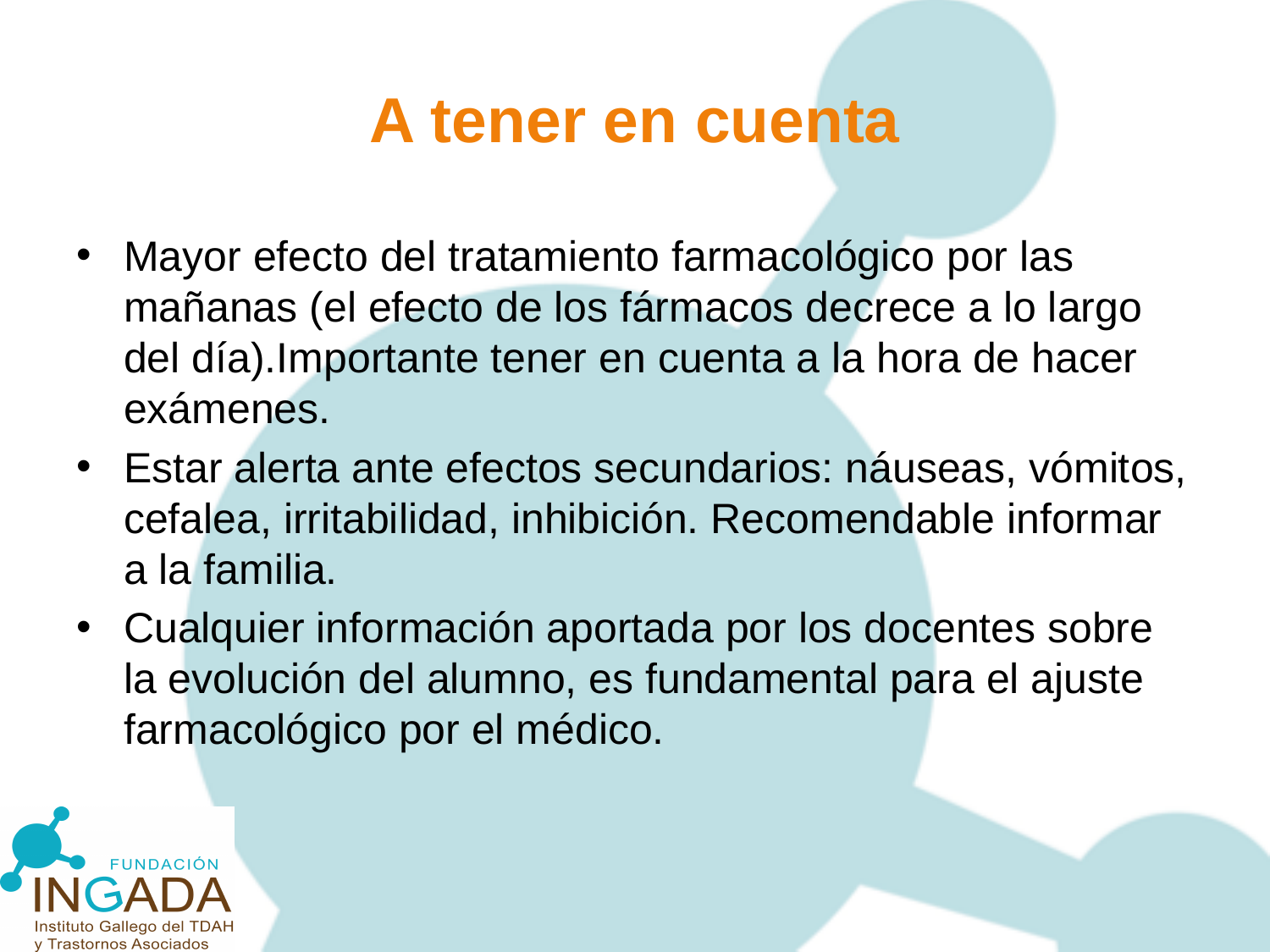

# A tener en cuenta
Mayor efecto del tratamiento farmacológico por las mañanas (el efecto de los fármacos decrece a lo largo del día).Importante tener en cuenta a la hora de hacer exámenes.
Estar alerta ante efectos secundarios: náuseas, vómitos, cefalea, irritabilidad, inhibición. Recomendable informar a la familia.
Cualquier información aportada por los docentes sobre la evolución del alumno, es fundamental para el ajuste farmacológico por el médico.